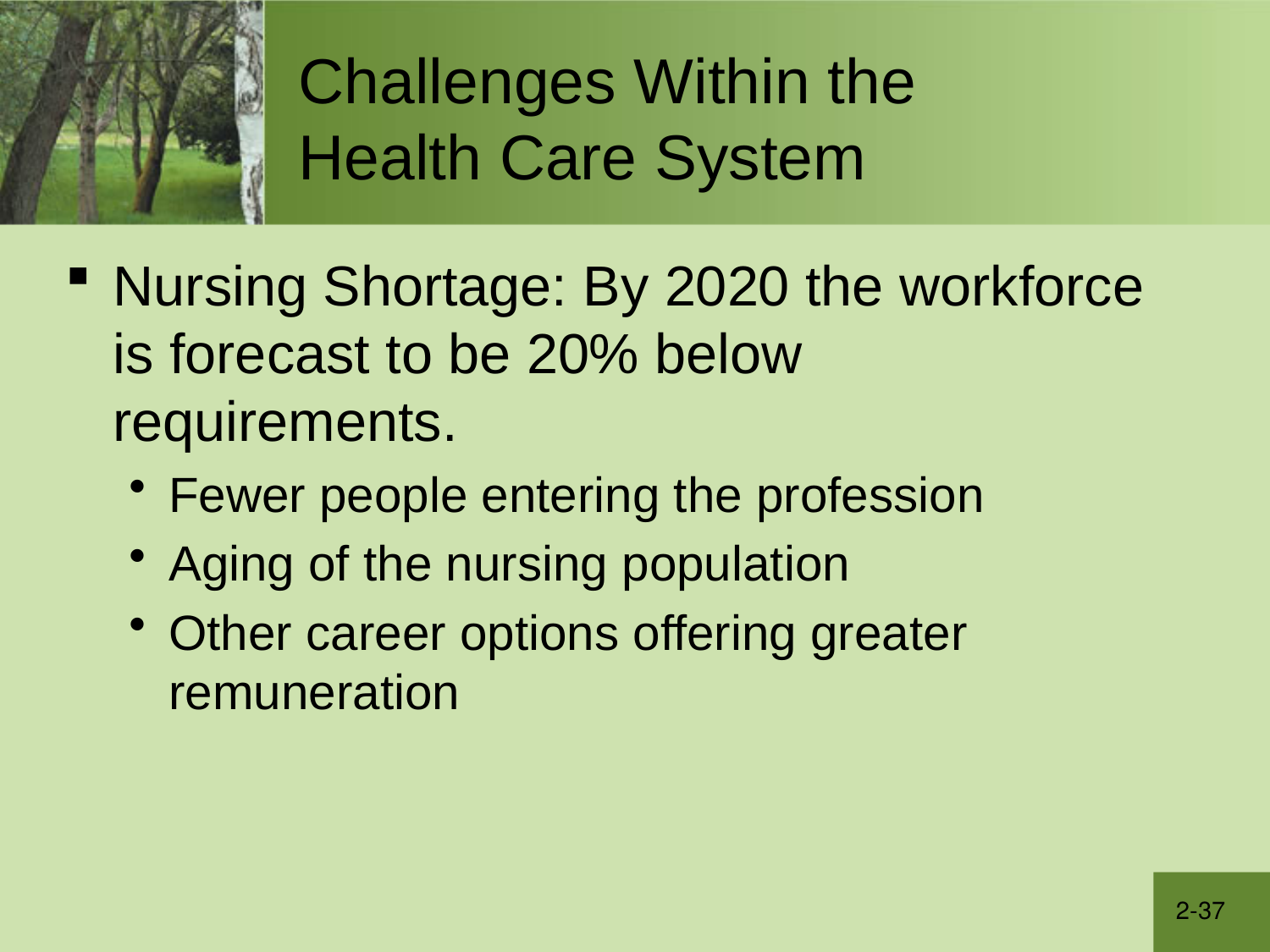

# Challenges Within the Health Care System
Nursing Shortage: By 2020 the workforce is forecast to be 20% below requirements.
Fewer people entering the profession
Aging of the nursing population
Other career options offering greater remuneration

2-37